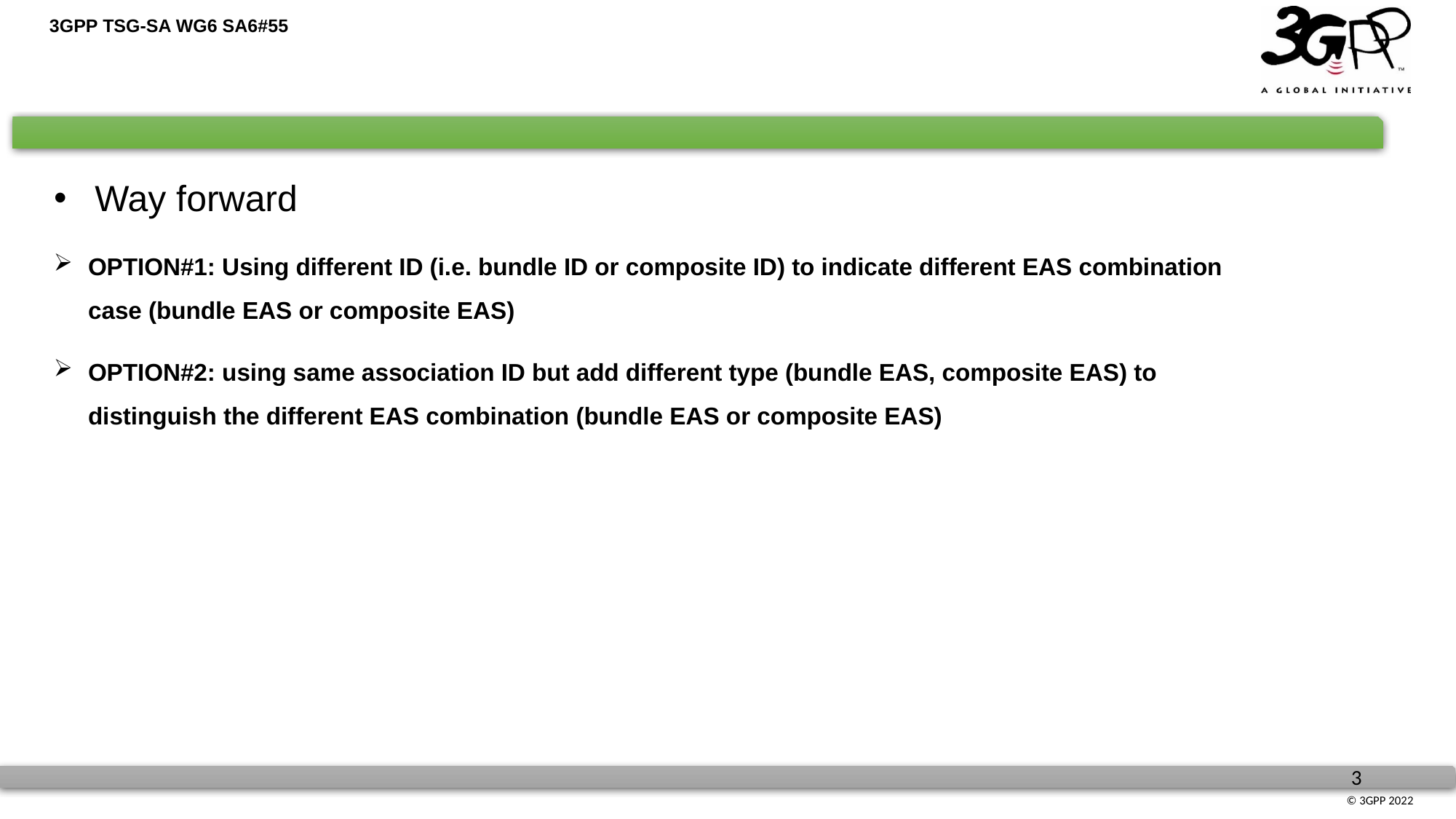

Way forward
OPTION#1: Using different ID (i.e. bundle ID or composite ID) to indicate different EAS combination case (bundle EAS or composite EAS)
OPTION#2: using same association ID but add different type (bundle EAS, composite EAS) to distinguish the different EAS combination (bundle EAS or composite EAS)